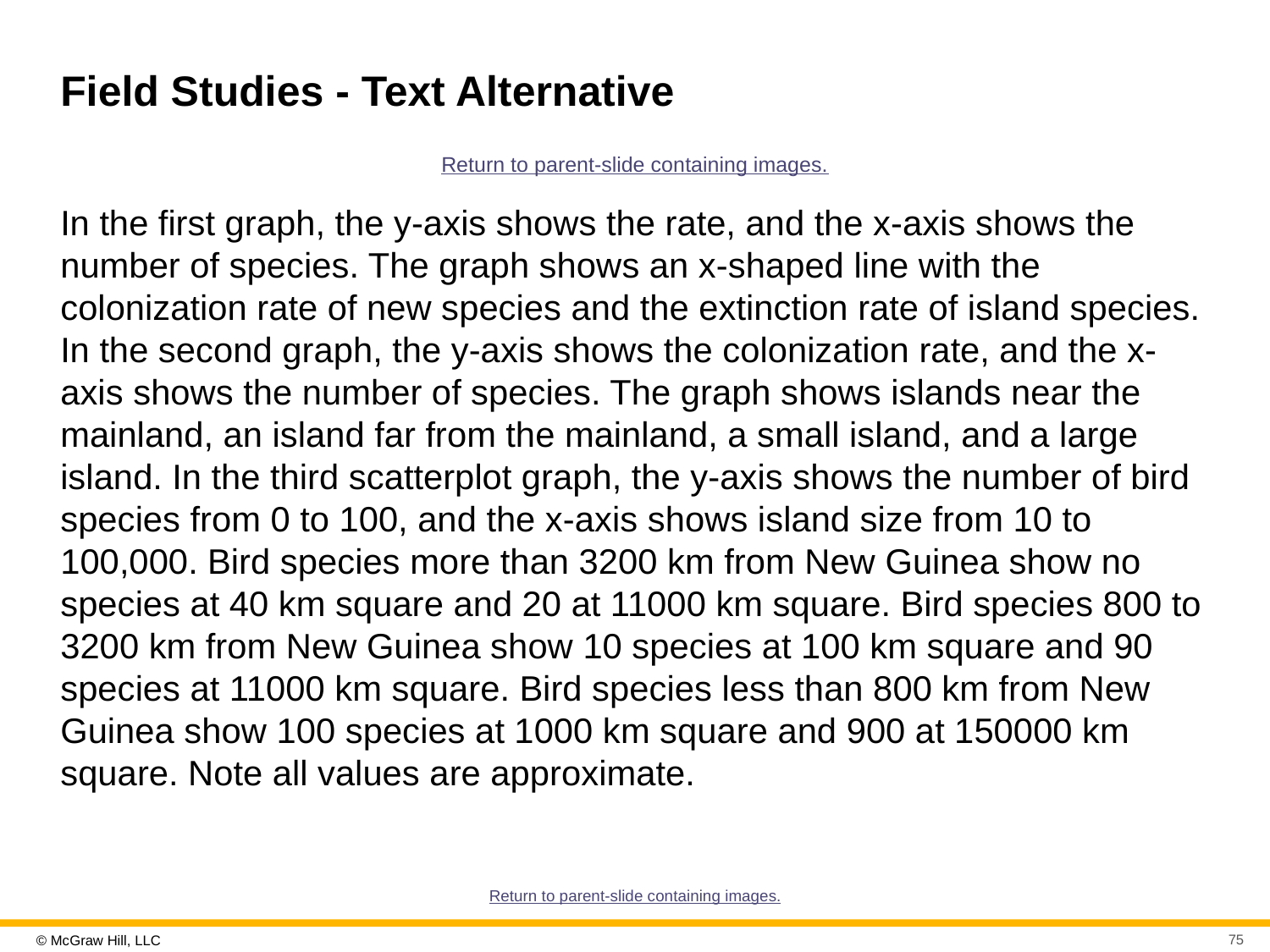

# Field Studies - Text Alternative
Return to parent-slide containing images.
In the first graph, the y-axis shows the rate, and the x-axis shows the number of species. The graph shows an x-shaped line with the colonization rate of new species and the extinction rate of island species. In the second graph, the y-axis shows the colonization rate, and the x-axis shows the number of species. The graph shows islands near the mainland, an island far from the mainland, a small island, and a large island. In the third scatterplot graph, the y-axis shows the number of bird species from 0 to 100, and the x-axis shows island size from 10 to 100,000. Bird species more than 3200 km from New Guinea show no species at 40 km square and 20 at 11000 km square. Bird species 800 to 3200 km from New Guinea show 10 species at 100 km square and 90 species at 11000 km square. Bird species less than 800 km from New Guinea show 100 species at 1000 km square and 900 at 150000 km square. Note all values are approximate.
Return to parent-slide containing images.
75